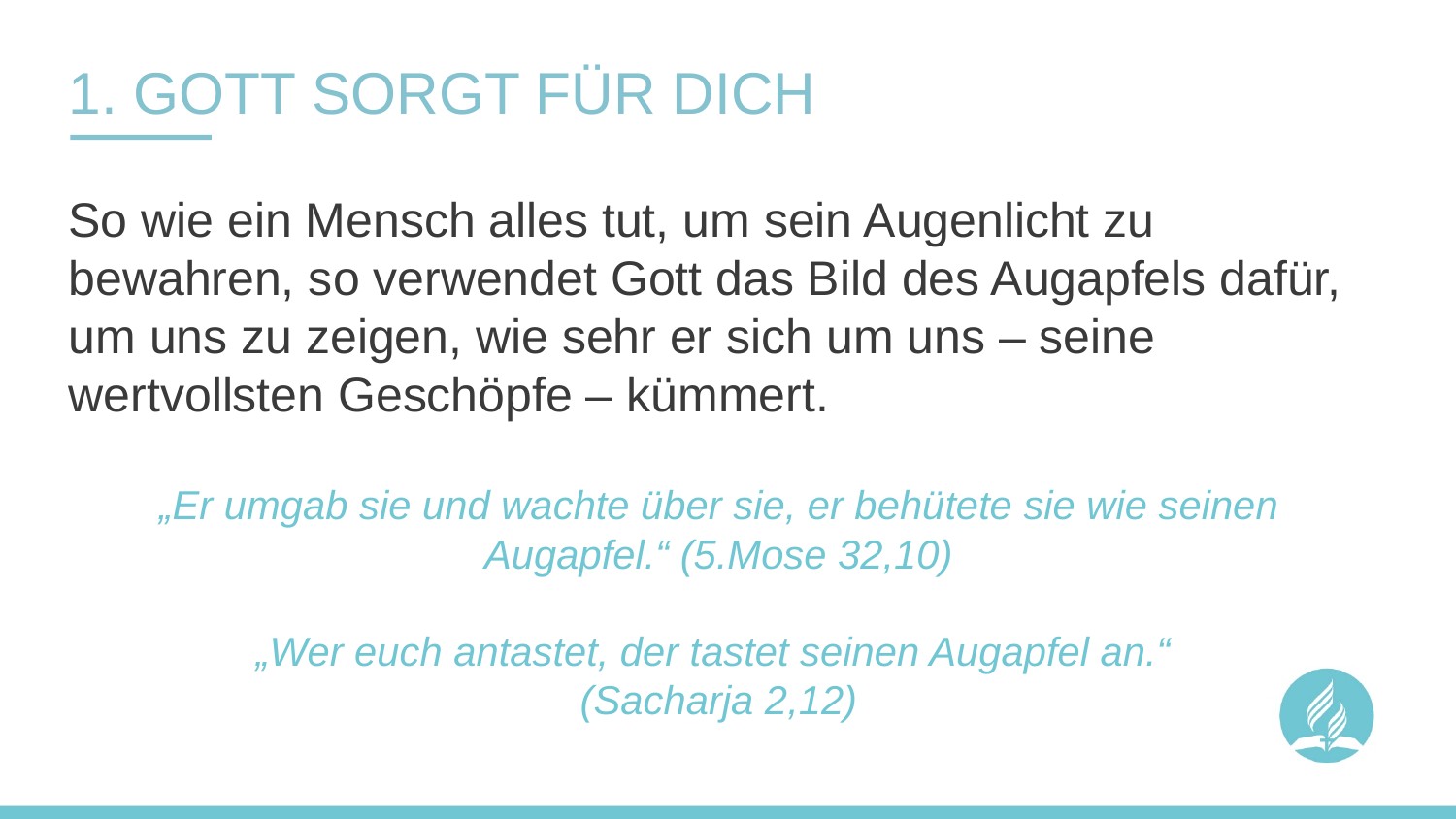

# 1. GOTT SORGT FÜR DICH
So wie ein Mensch alles tut, um sein Augenlicht zu bewahren, so verwendet Gott das Bild des Augapfels dafür, um uns zu zeigen, wie sehr er sich um uns – seine wertvollsten Geschöpfe – kümmert.

„Er umgab sie und wachte über sie, er behütete sie wie seinen Augapfel.“ (5.Mose 32,10)

„Wer euch antastet, der tastet seinen Augapfel an.“
(Sacharja 2,12)